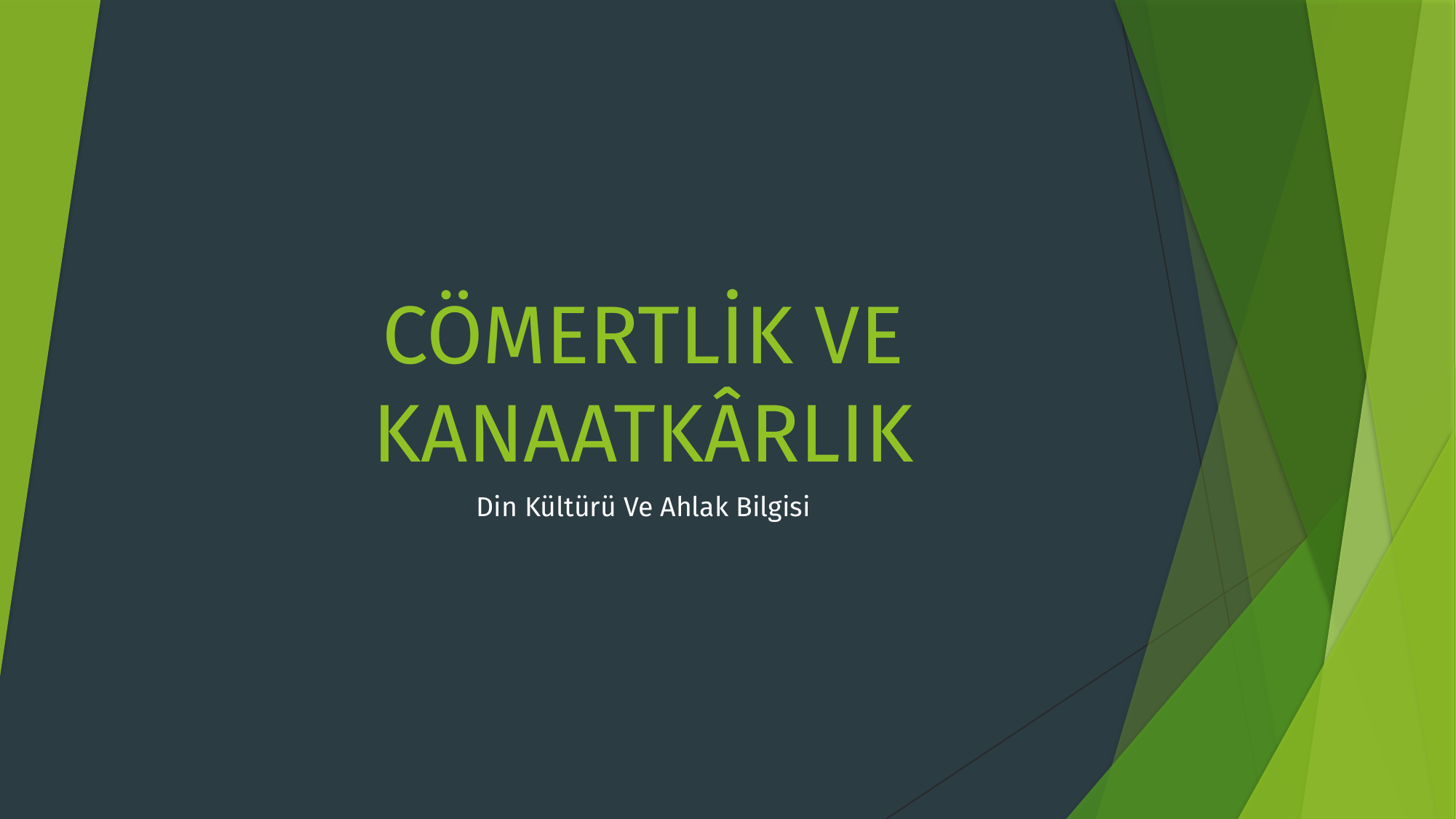

# CÖMERTLİK VE KANAATKÂRLIK
Din Kültürü Ve Ahlak Bilgisi